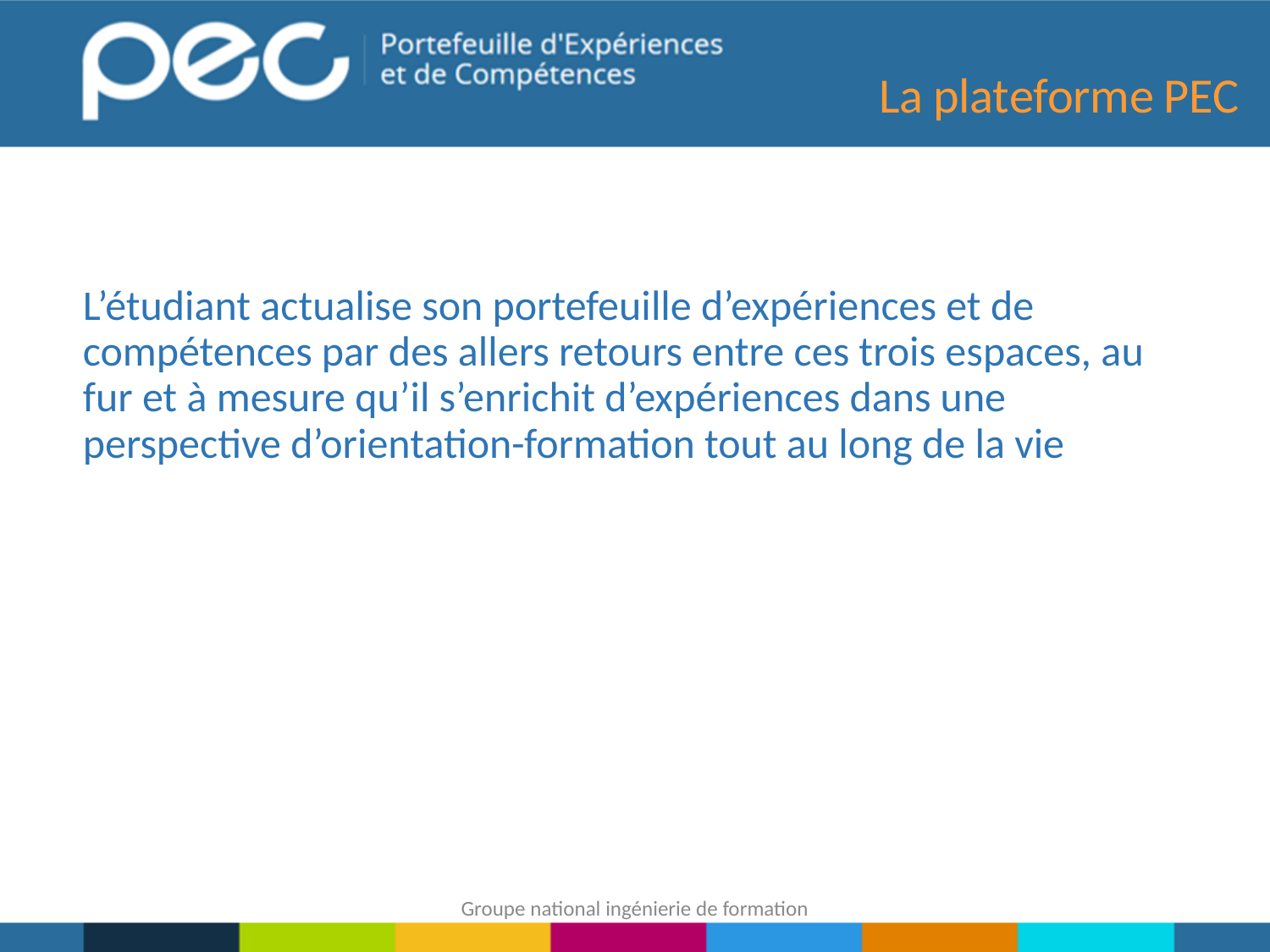

La plateforme PEC

L’étudiant actualise son portefeuille d’expériences et de compétences par des allers retours entre ces trois espaces, au fur et à mesure qu’il s’enrichit d’expériences dans une perspective d’orientation-formation tout au long de la vie

Groupe national ingénierie de formation